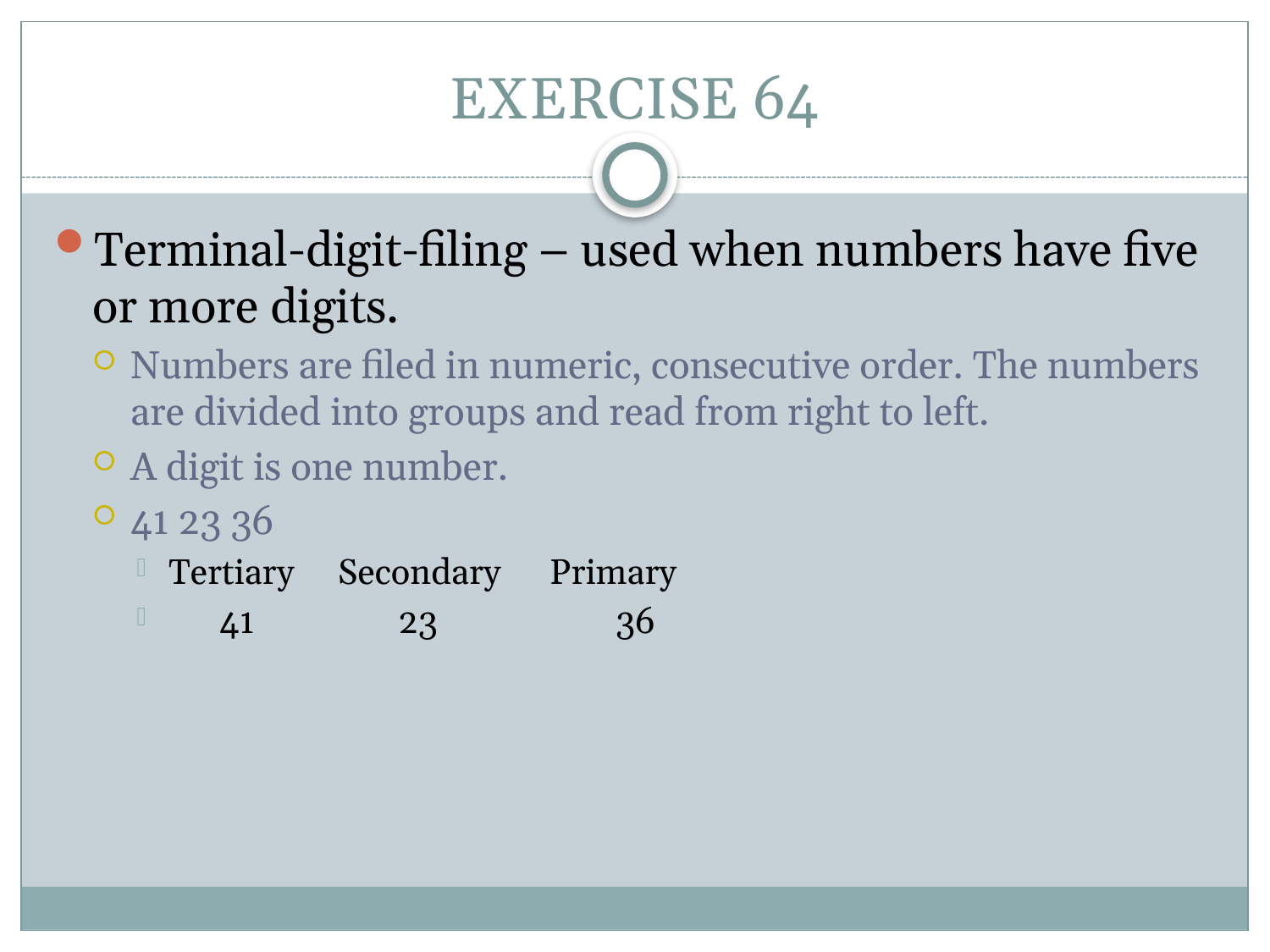

# EXERCISE 64
Terminal-digit-filing – used when numbers have five or more digits.
Numbers are filed in numeric, consecutive order. The numbers are divided into groups and read from right to left.
A digit is one number.
41 23 36
Tertiary	     Secondary	Primary
      41                 23                     36